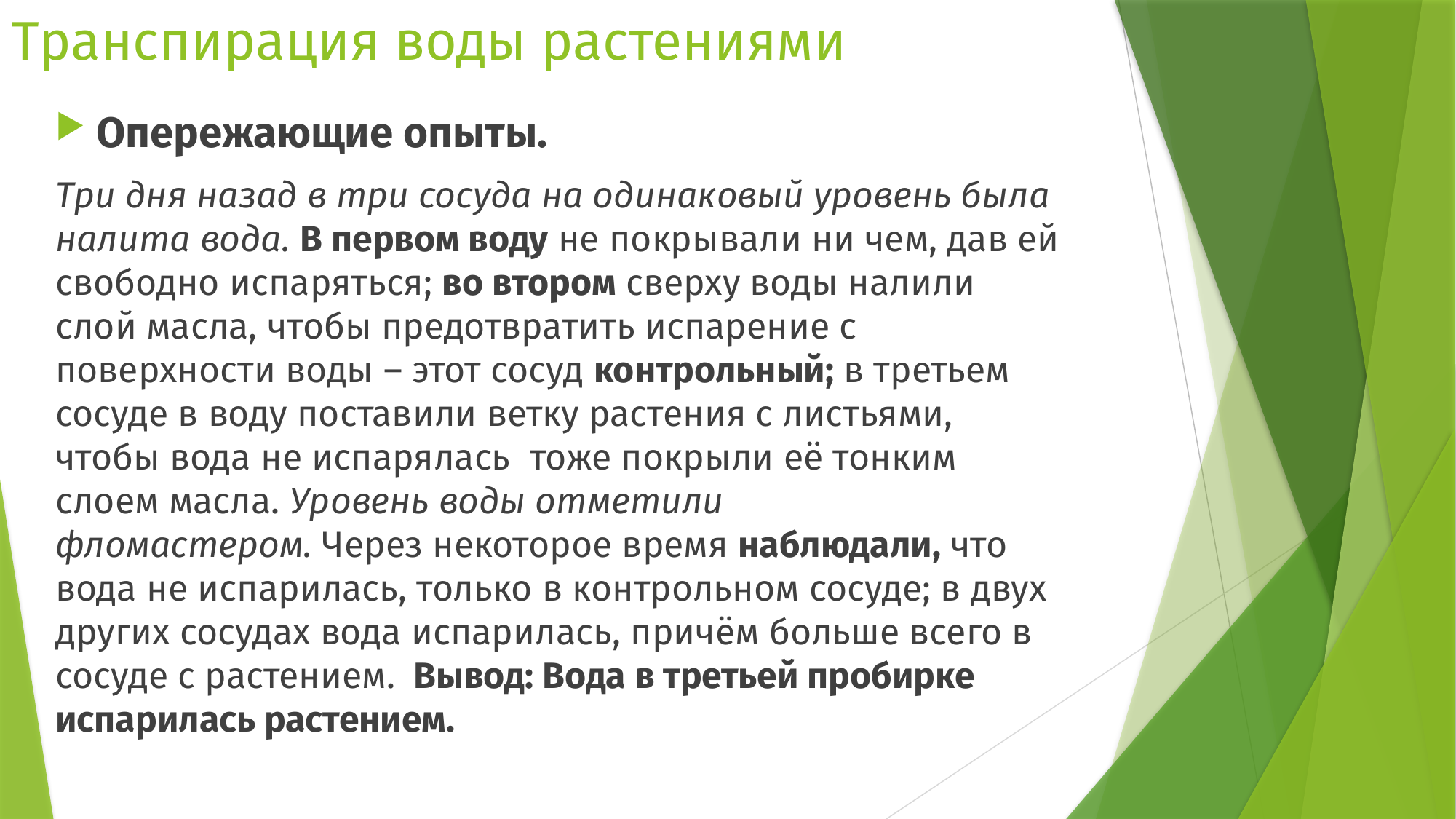

# Транспирация воды растениями
Опережающие опыты.
Три дня назад в три сосуда на одинаковый уровень была налита вода. В первом воду не покрывали ни чем, дав ей свободно испаряться; во втором сверху воды налили слой масла, чтобы предотвратить испарение с поверхности воды – этот сосуд контрольный; в третьем сосуде в воду поставили ветку растения с листьями, чтобы вода не испарялась  тоже покрыли её тонким слоем масла. Уровень воды отметили фломастером. Через некоторое время наблюдали, что вода не испарилась, только в контрольном сосуде; в двух других сосудах вода испарилась, причём больше всего в сосуде с растением.  Вывод: Вода в третьей пробирке испарилась растением.